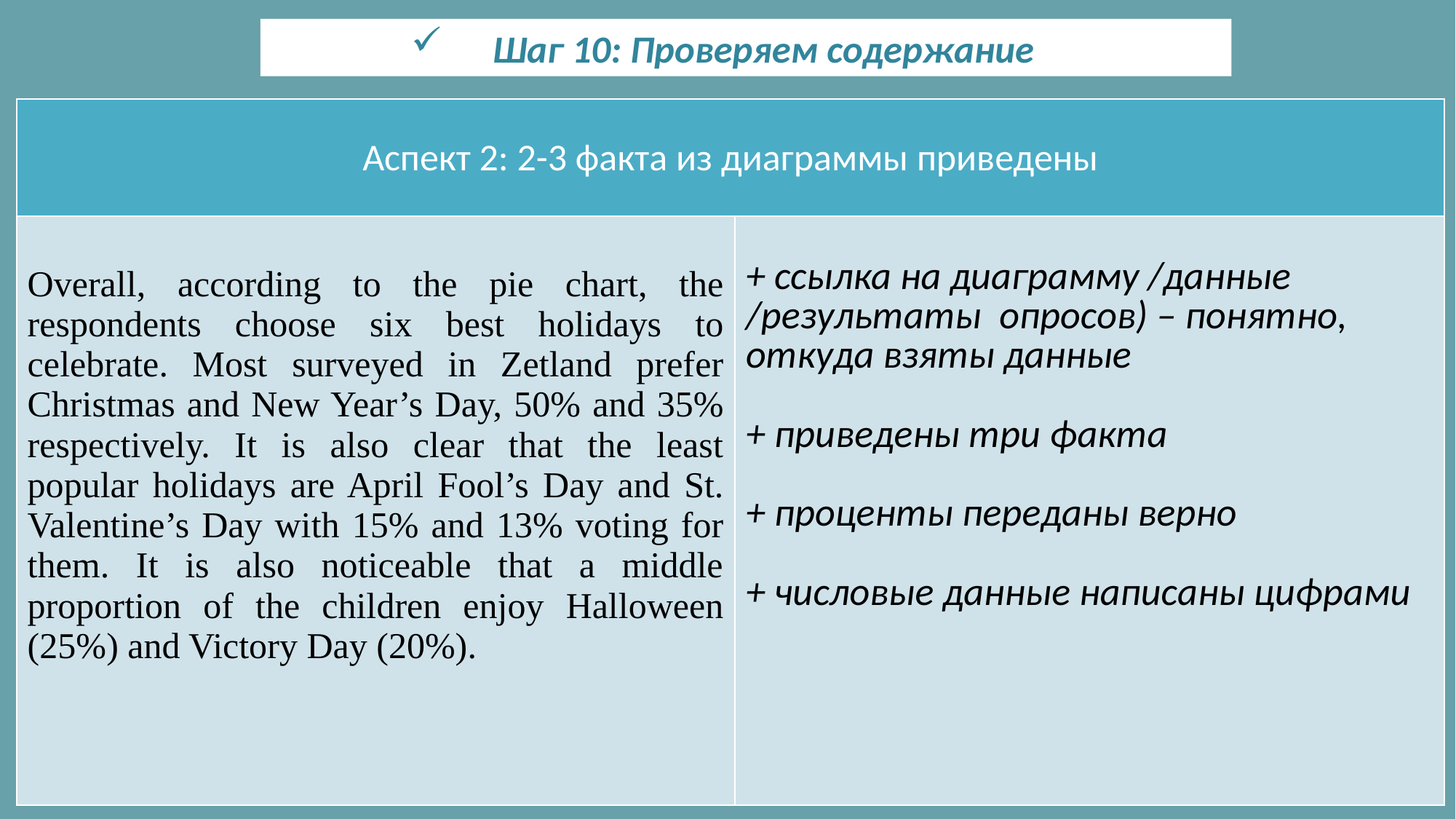

Шаг 10: Проверяем содержание

| Аспект 2: 2-3 факта из диаграммы приведены |  |
| --- | --- |
| Overall, according to the pie chart, the respondents choose six best holidays to celebrate. Most surveyed in Zetland prefer Christmas and New Year’s Day, 50% and 35% respectively. It is also clear that the least popular holidays are April Fool’s Day and St. Valentine’s Day with 15% and 13% voting for them. It is also noticeable that a middle proportion of the children enjoy Halloween (25%) and Victory Day (20%). | + ссылка на диаграмму /данные /результаты опросов) – понятно, откуда взяты данные + приведены три факта + проценты переданы верно + числовые данные написаны цифрами |